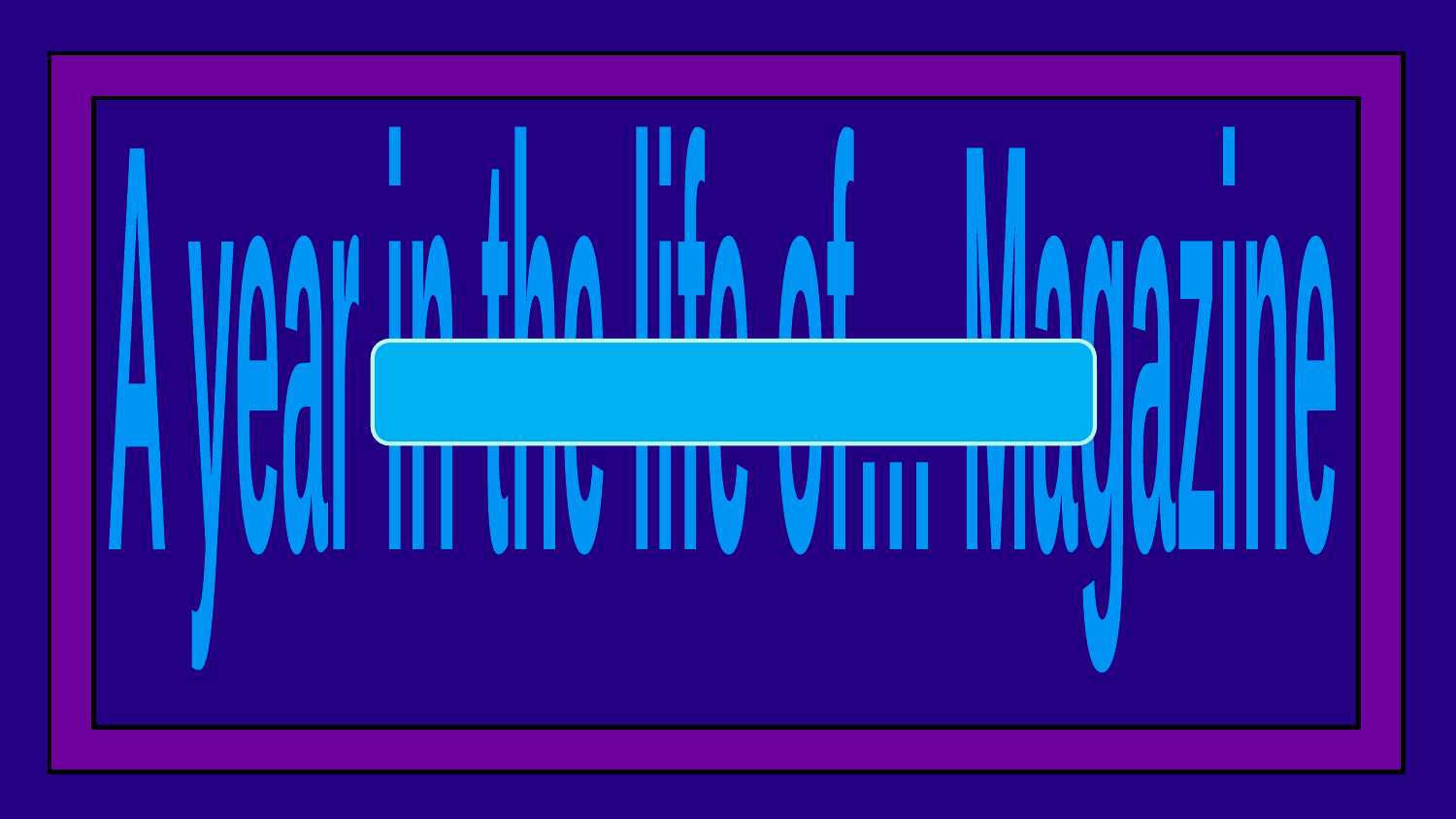

A year in the life of…
Magazine